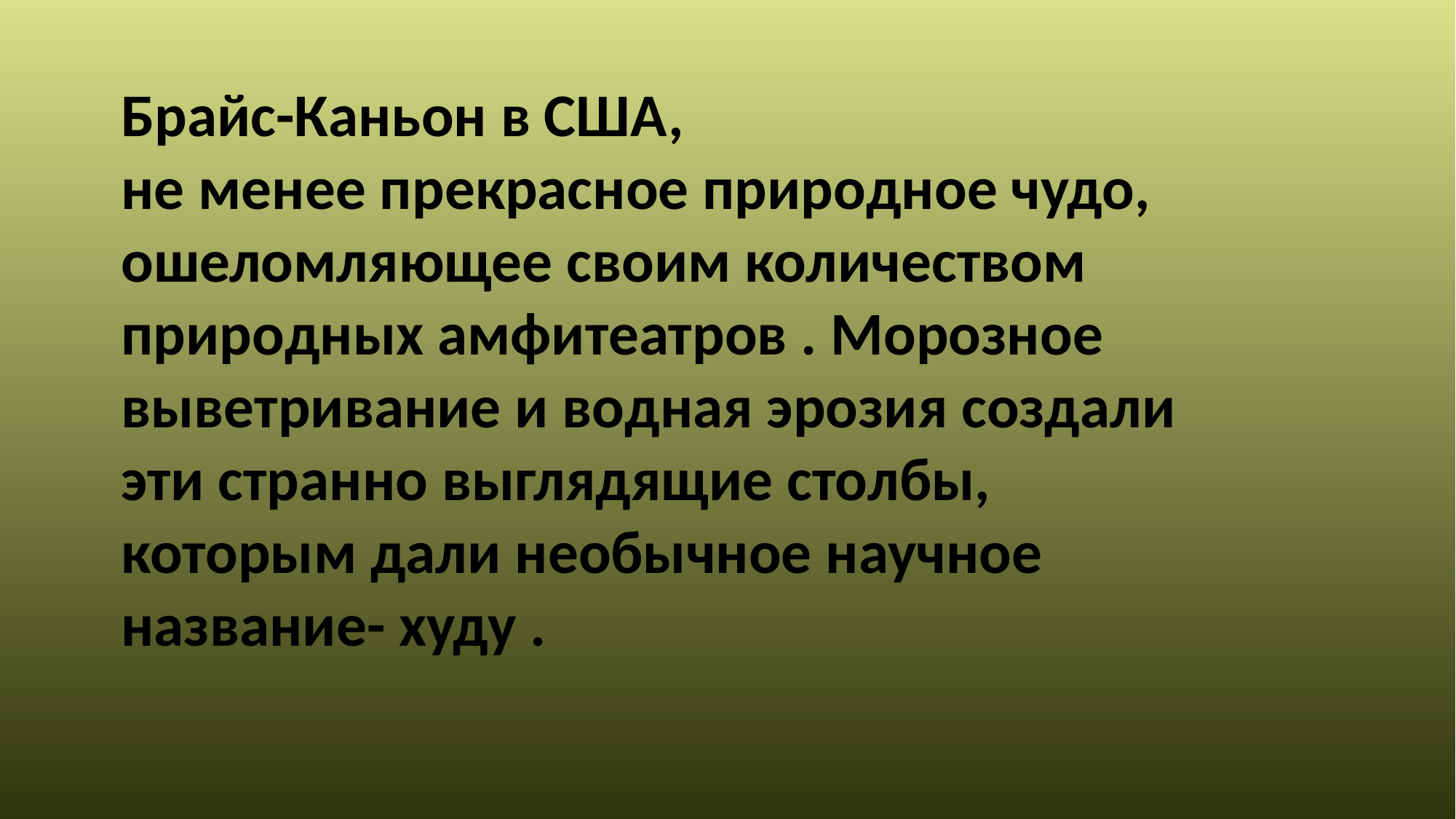

Брайс-Каньон в США,
не менее прекрасное природное чудо,
ошеломляющее своим количеством природных амфитеатров . Морозное выветривание и водная эрозия создали эти странно выглядящие столбы,
которым дали необычное научное название- худу .